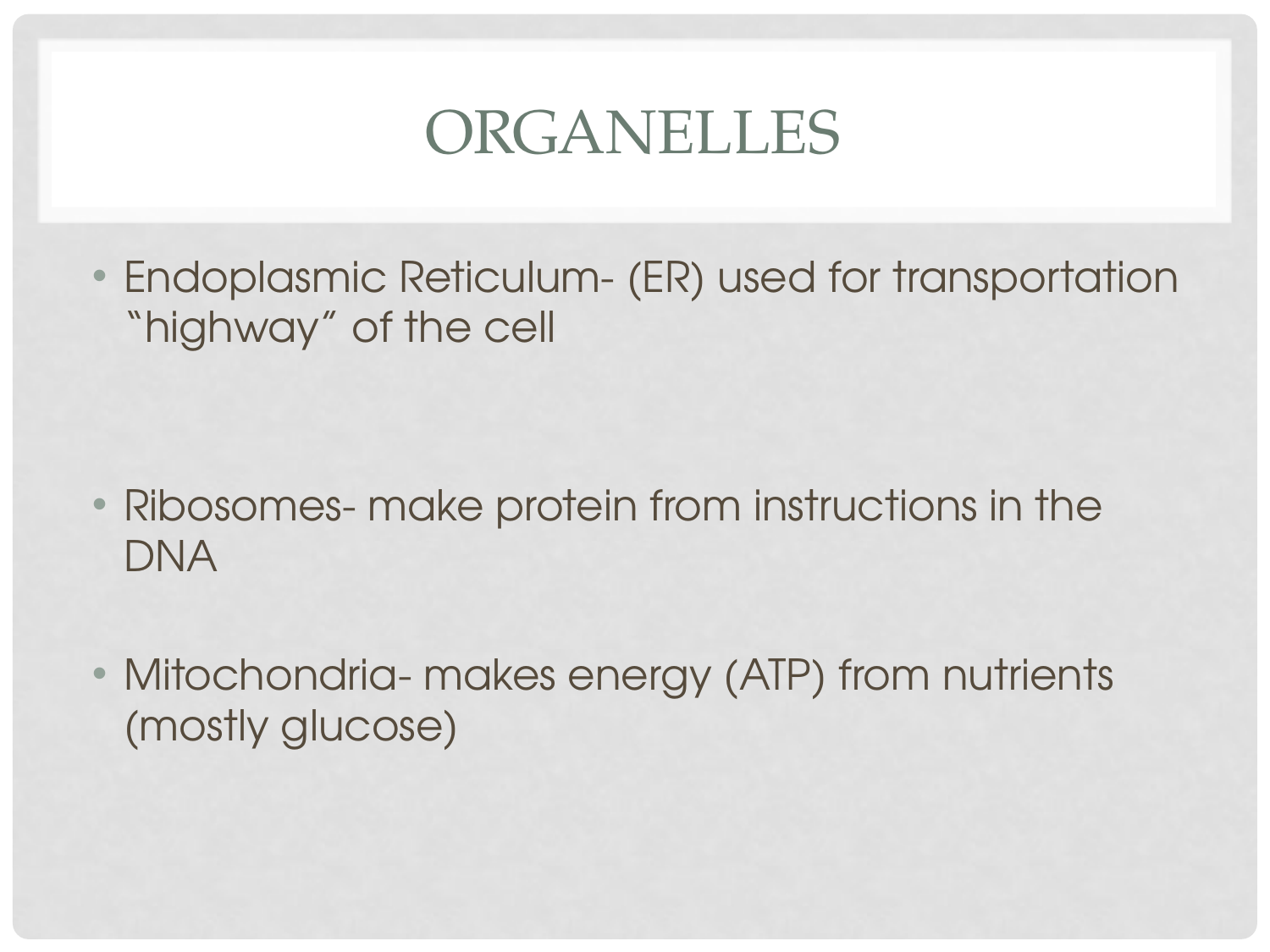

# Organelles
Endoplasmic Reticulum- (ER) used for transportation “highway” of the cell

Ribosomes- make protein from instructions in the DNA

Mitochondria- makes energy (ATP) from nutrients (mostly glucose)